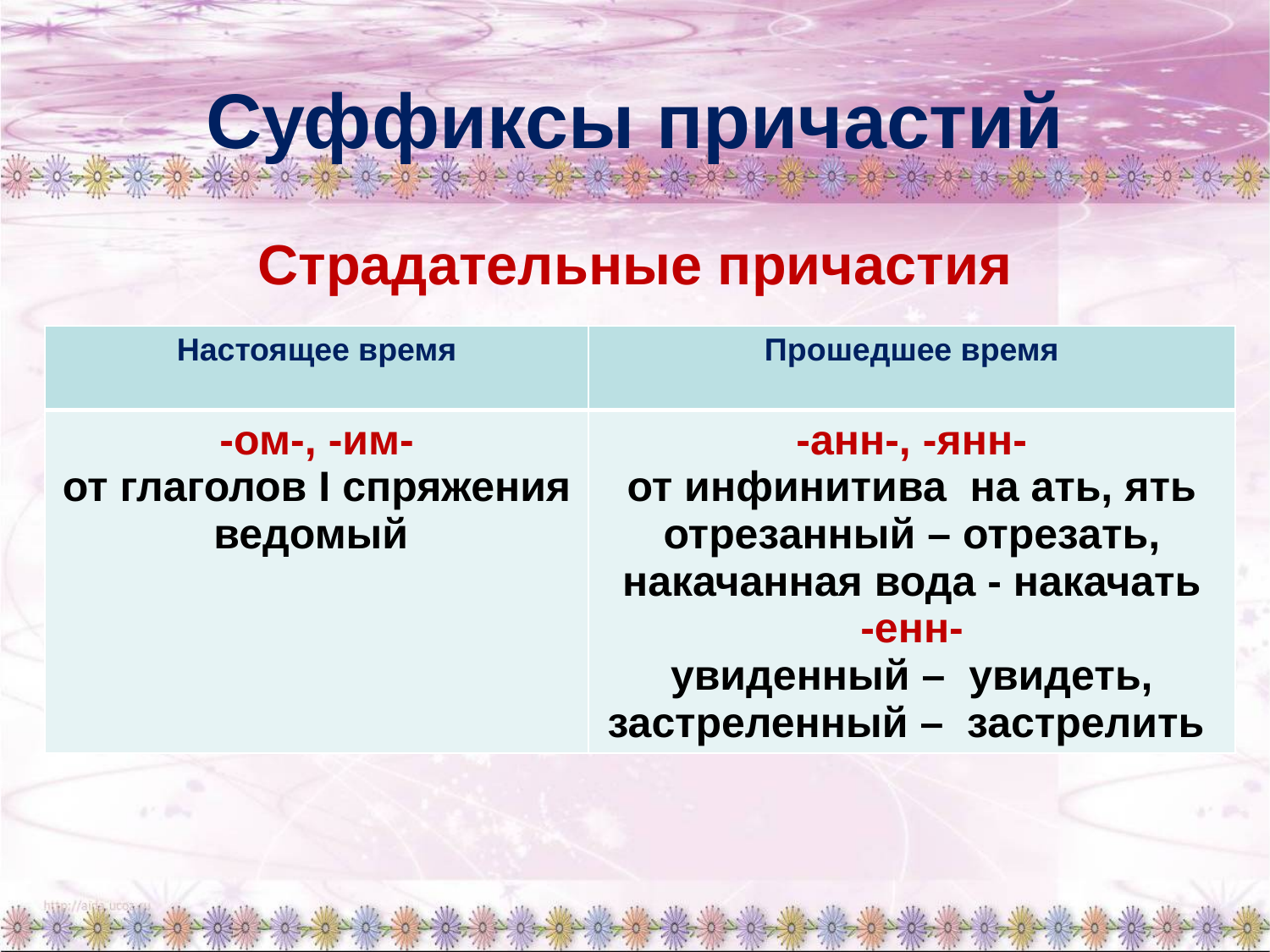

# Суффиксы причастий
Страдательные причастия

| Настоящее время | Прошедшее время |
| --- | --- |
| -ом-, -им- от глаголов I спряжения ведомый | -анн-, -янн- от инфинитива на ать, ять отрезанный – отрезать, накачанная вода - накачать -енн- увиденный – увидеть, застреленный – застрелить |